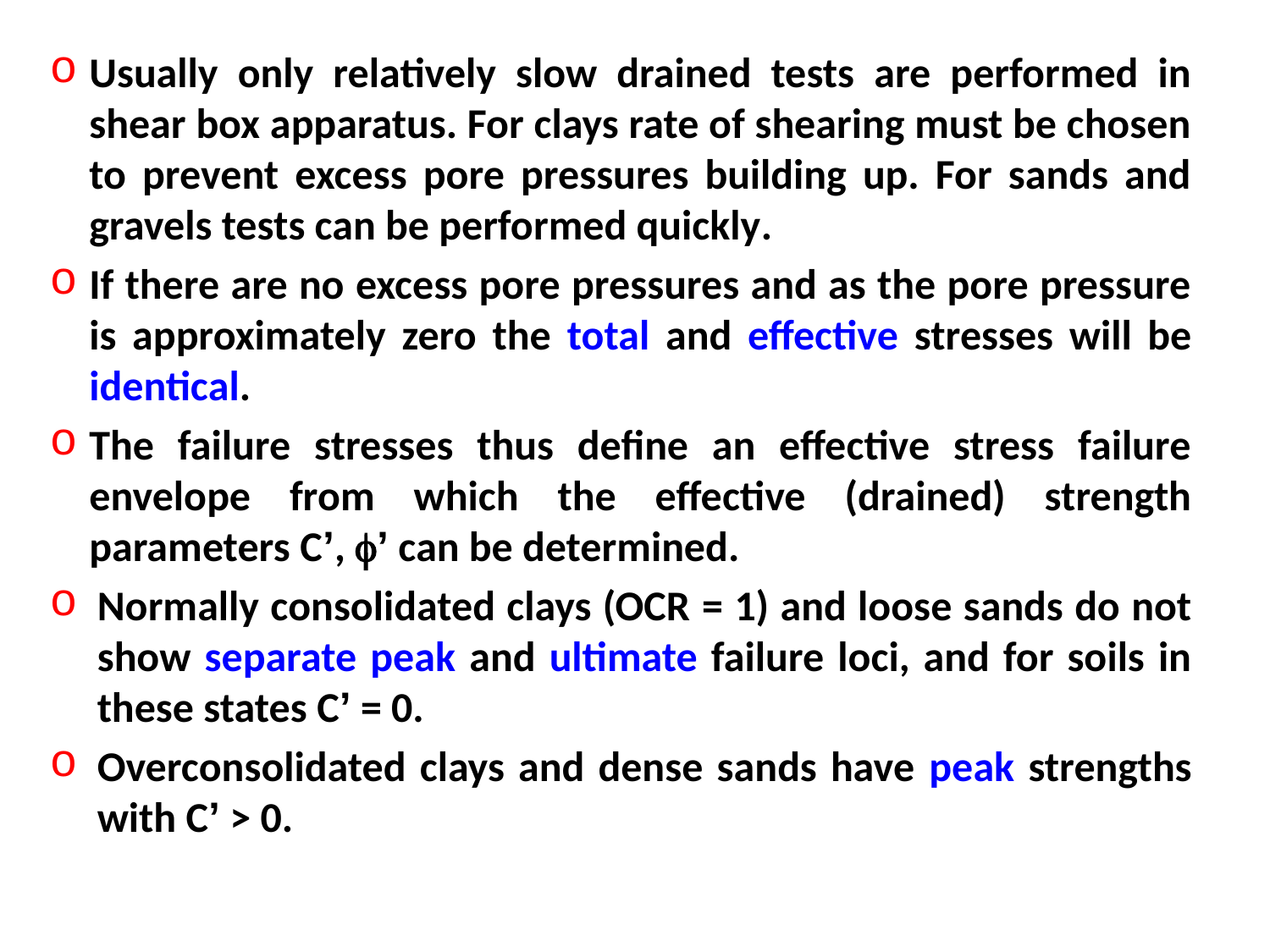

Usually only relatively slow drained tests are performed in shear box apparatus. For clays rate of shearing must be chosen to prevent excess pore pressures building up. For sands and gravels tests can be performed quickly.
If there are no excess pore pressures and as the pore pressure is approximately zero the total and effective stresses will be identical.
The failure stresses thus define an effective stress failure envelope from which the effective (drained) strength parameters C’, φ’ can be determined.
Normally consolidated clays (OCR = 1) and loose sands do not show separate peak and ultimate failure loci, and for soils in these states C’ = 0.
Overconsolidated clays and dense sands have peak strengths with C’ > 0.